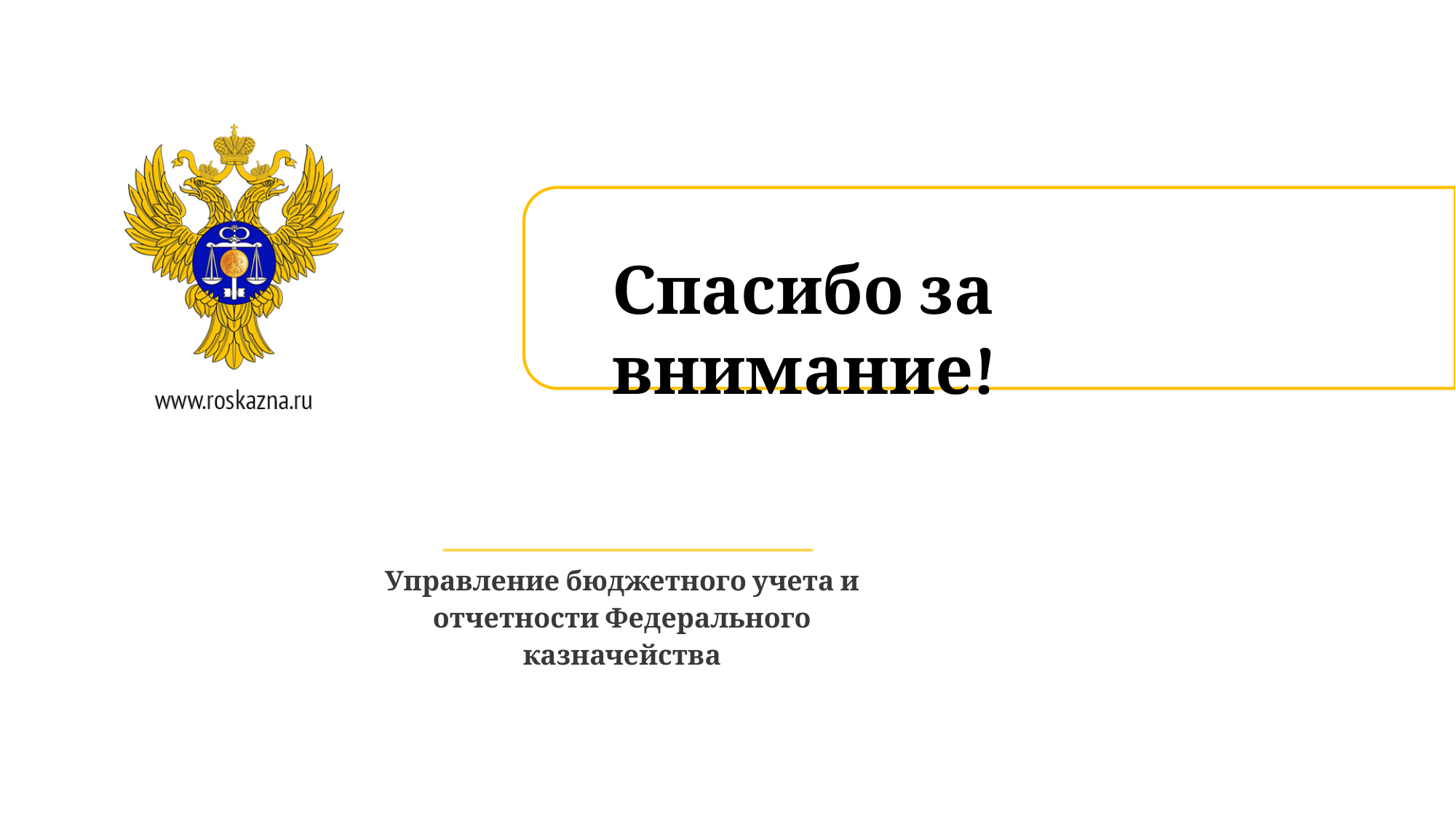

Спасибо за внимание!
Управление бюджетного учета и отчетности Федерального казначейства